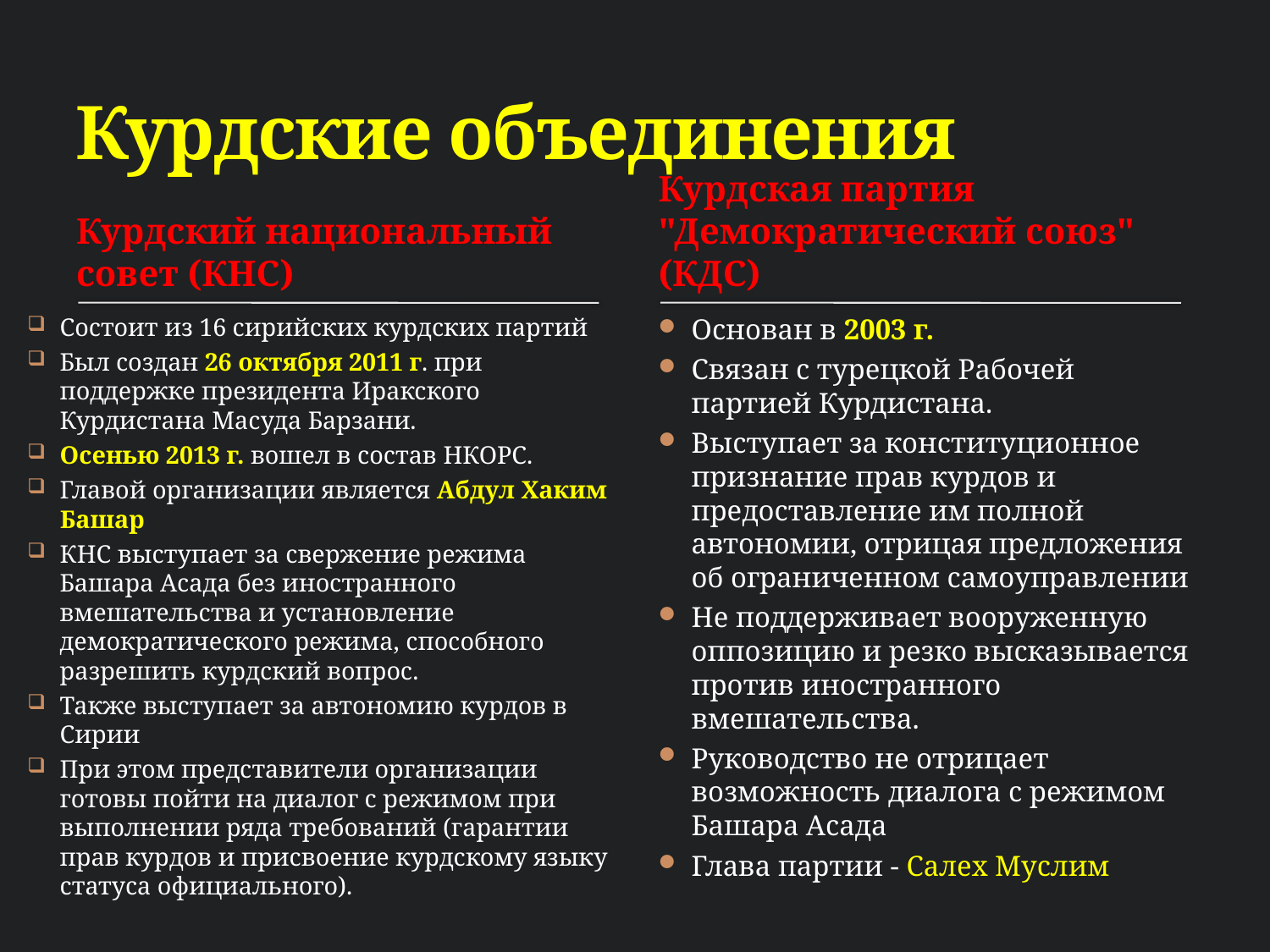

# Курдские объединения
Курдский национальный совет (КНС)
Курдская партия "Демократический союз" (КДС)
Состоит из 16 сирийских курдских партий
Был создан 26 октября 2011 г. при поддержке президента Иракского Курдистана Масуда Барзани.
Осенью 2013 г. вошел в состав НКОРС.
Главой организации является Абдул Хаким Башар
КНС выступает за свержение режима Башара Асада без иностранного вмешательства и установление демократического режима, способного разрешить курдский вопрос.
Также выступает за автономию курдов в Сирии
При этом представители организации готовы пойти на диалог с режимом при выполнении ряда требований (гарантии прав курдов и присвоение курдскому языку статуса официального).
Основан в 2003 г.
Связан с турецкой Рабочей партией Курдистана.
Выступает за конституционное признание прав курдов и предоставление им полной автономии, отрицая предложения об ограниченном самоуправлении
Не поддерживает вооруженную оппозицию и резко высказывается против иностранного вмешательства.
Руководство не отрицает возможность диалога с режимом Башара Асада
Глава партии - Салех Муслим